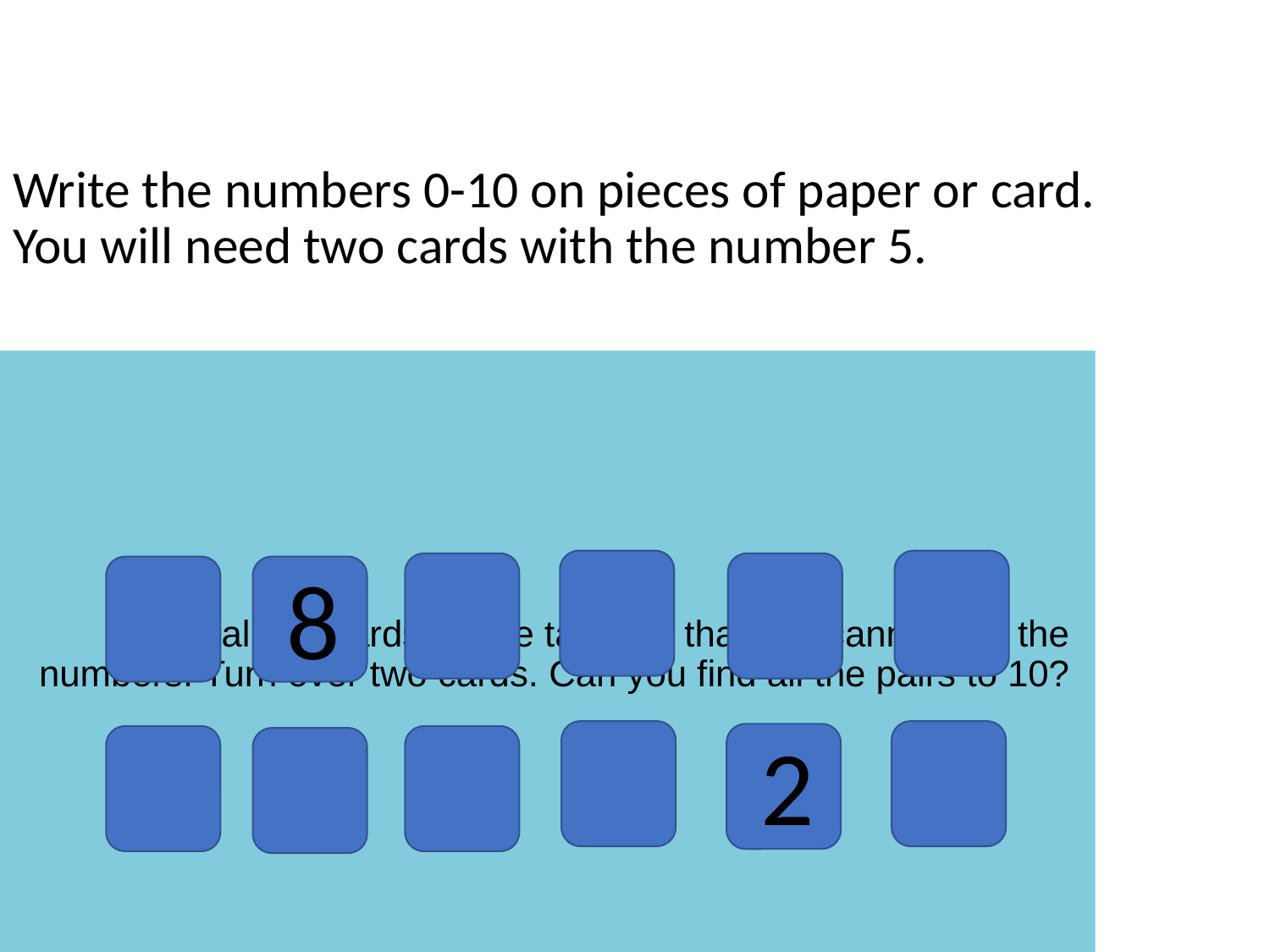

Write the numbers 0-10 on pieces of paper or card. You will need two cards with the number 5.
Place all the cards on the table so that you cannot see the numbers. Turn over two cards. Can you find all the pairs to 10?
8

2